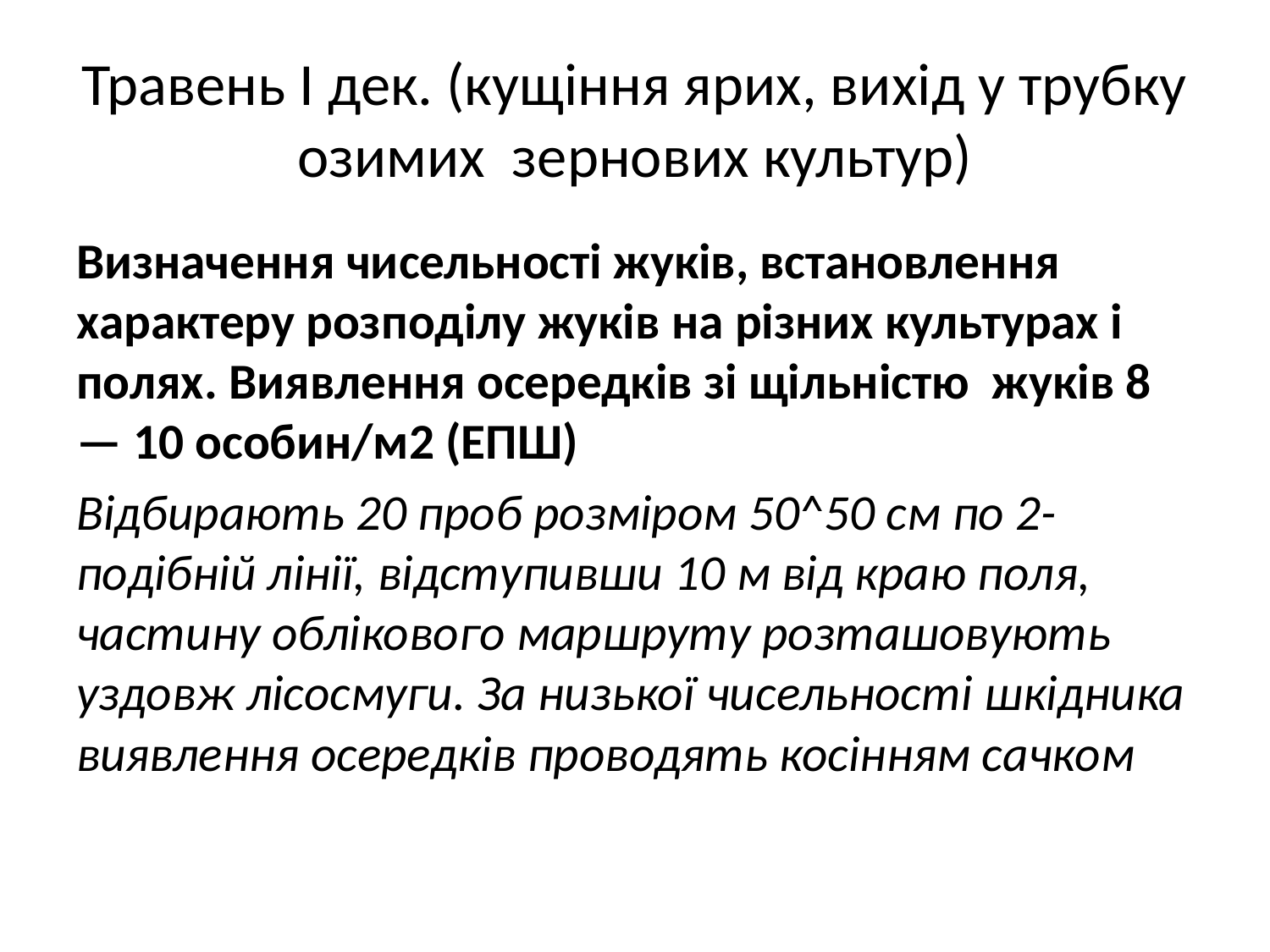

# Травень І дек. (кущіння ярих, вихід у трубку озимих  зернових культур)
Визначення чисельності жуків, встановлення характеру розподілу жуків на різних культурах і полях. Виявлення осередків зі щільністю  жуків 8— 10 особин/м2 (ЕПШ)
Відбирають 20 проб розміром 50^50 см по 2-подібній лінії, відступивши 10 м від краю поля, частину облікового маршруту розташовують уздовж лісосмуги. За низької чисельності шкідника виявлення осередків проводять косінням сачком